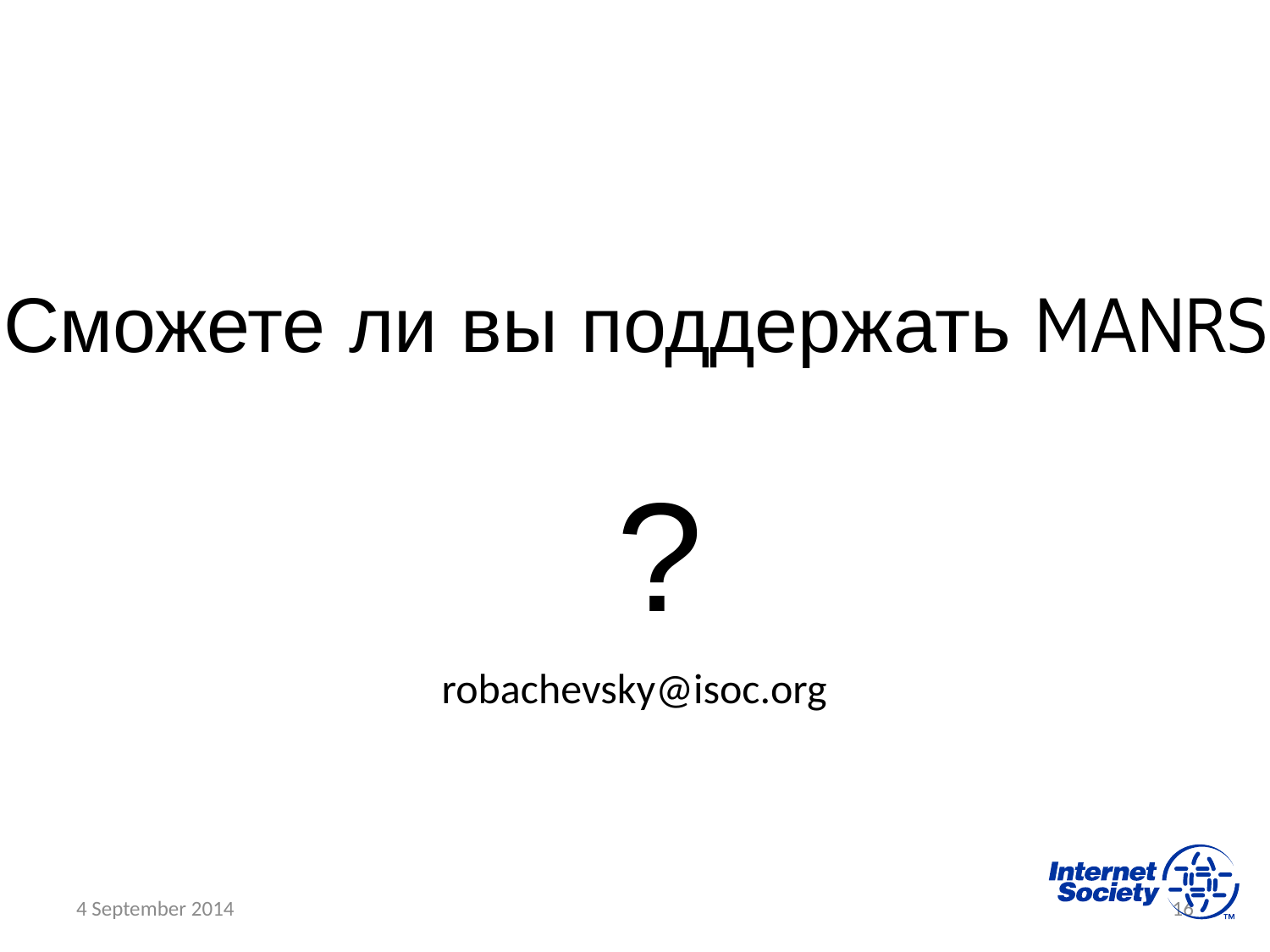

Сможете ли вы поддержать MANRS
?
robachevsky@isoc.org

4 September 2014
16